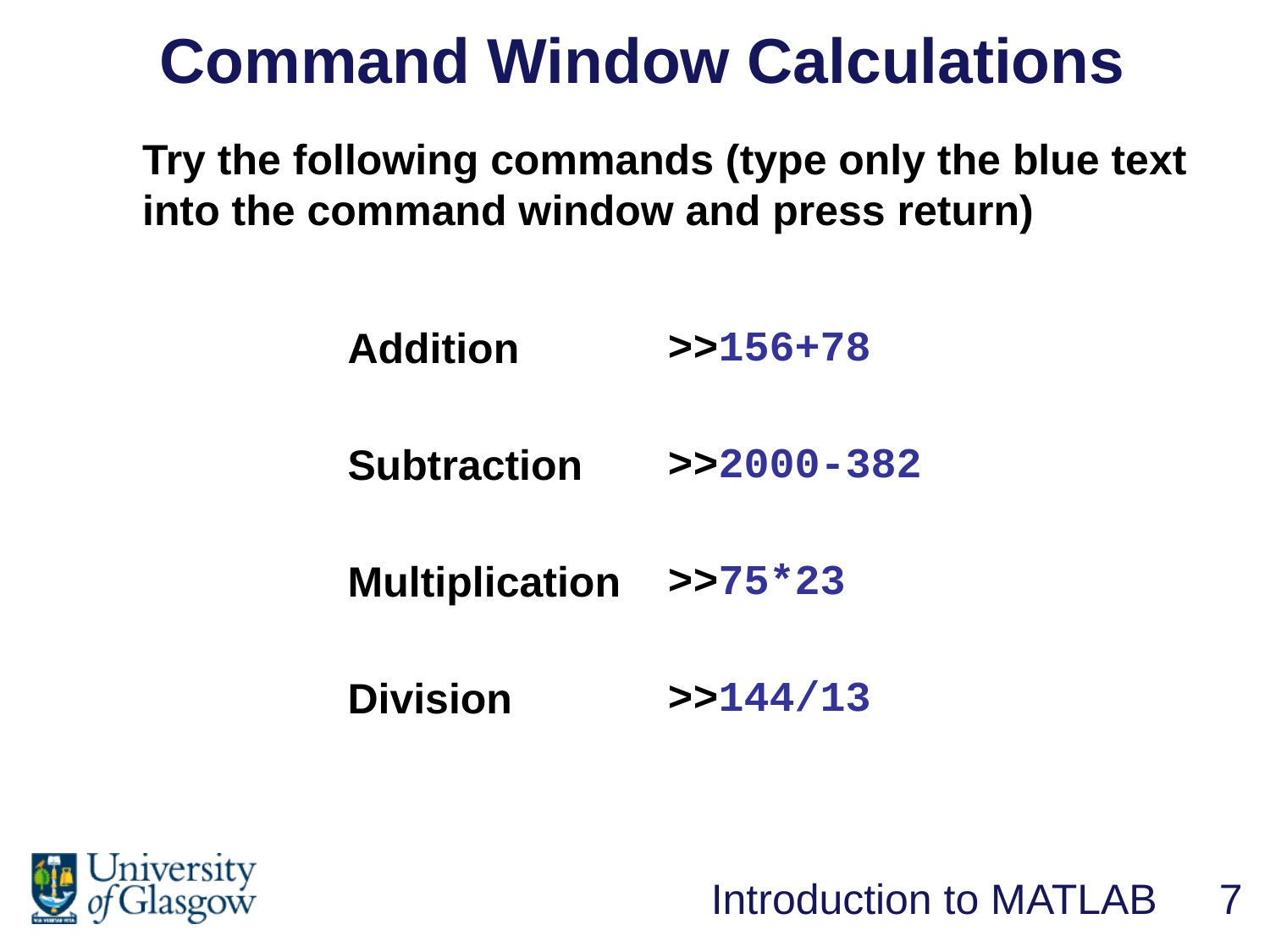

Command Window Calculations
Try the following commands (type only the blue text into the command window and press return)

| Addition | >>156+78 |
| --- | --- |
| Subtraction | >>2000-382 |
| Multiplication | >>75\*23 |
| Division | >>144/13 |